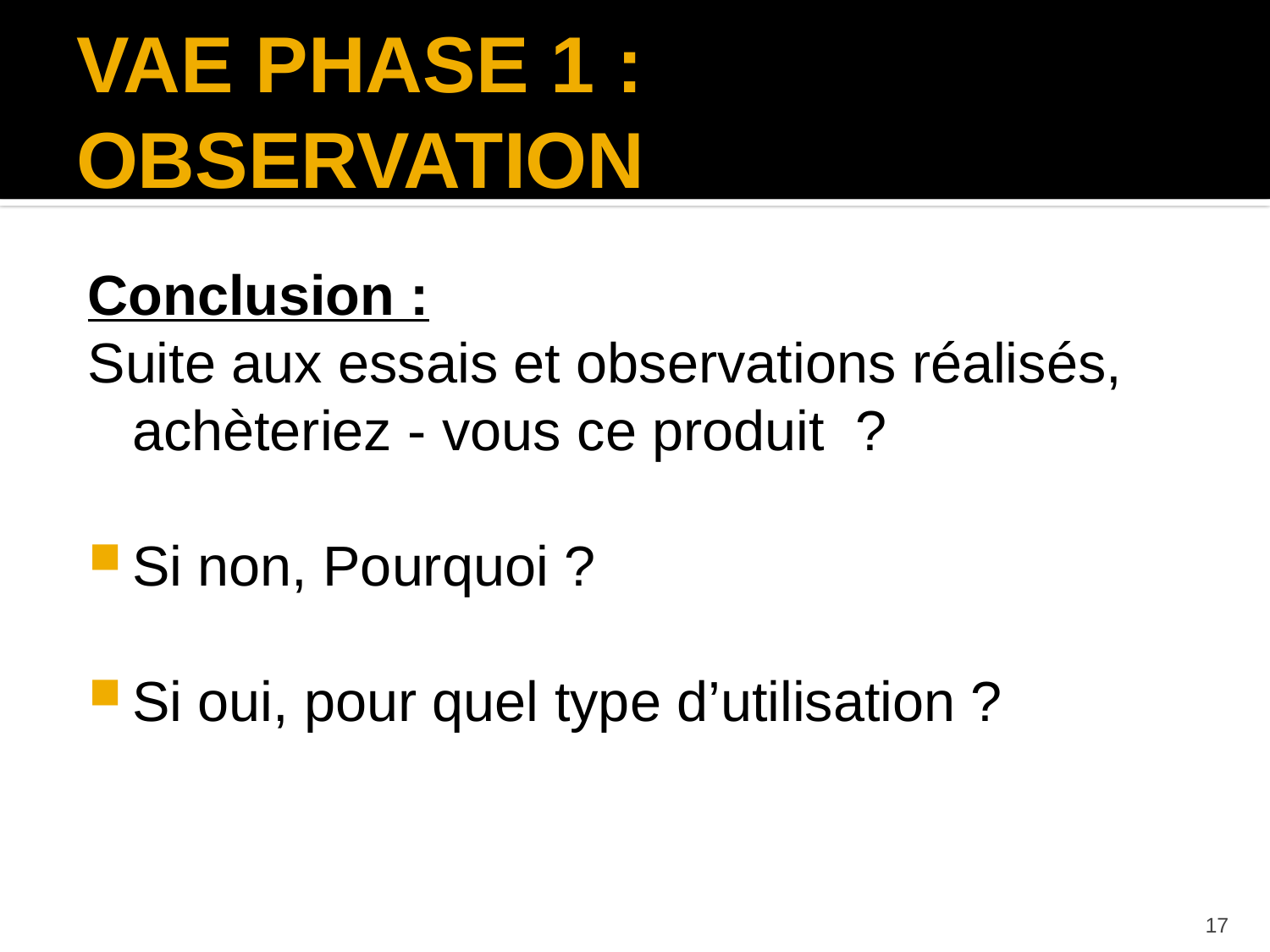

# VAE PHASE 1 : OBSERVATION
Conclusion :
Suite aux essais et observations réalisés,  achèteriez - vous ce produit  ?

Si non, Pourquoi ?

Si oui, pour quel type d’utilisation ?

17